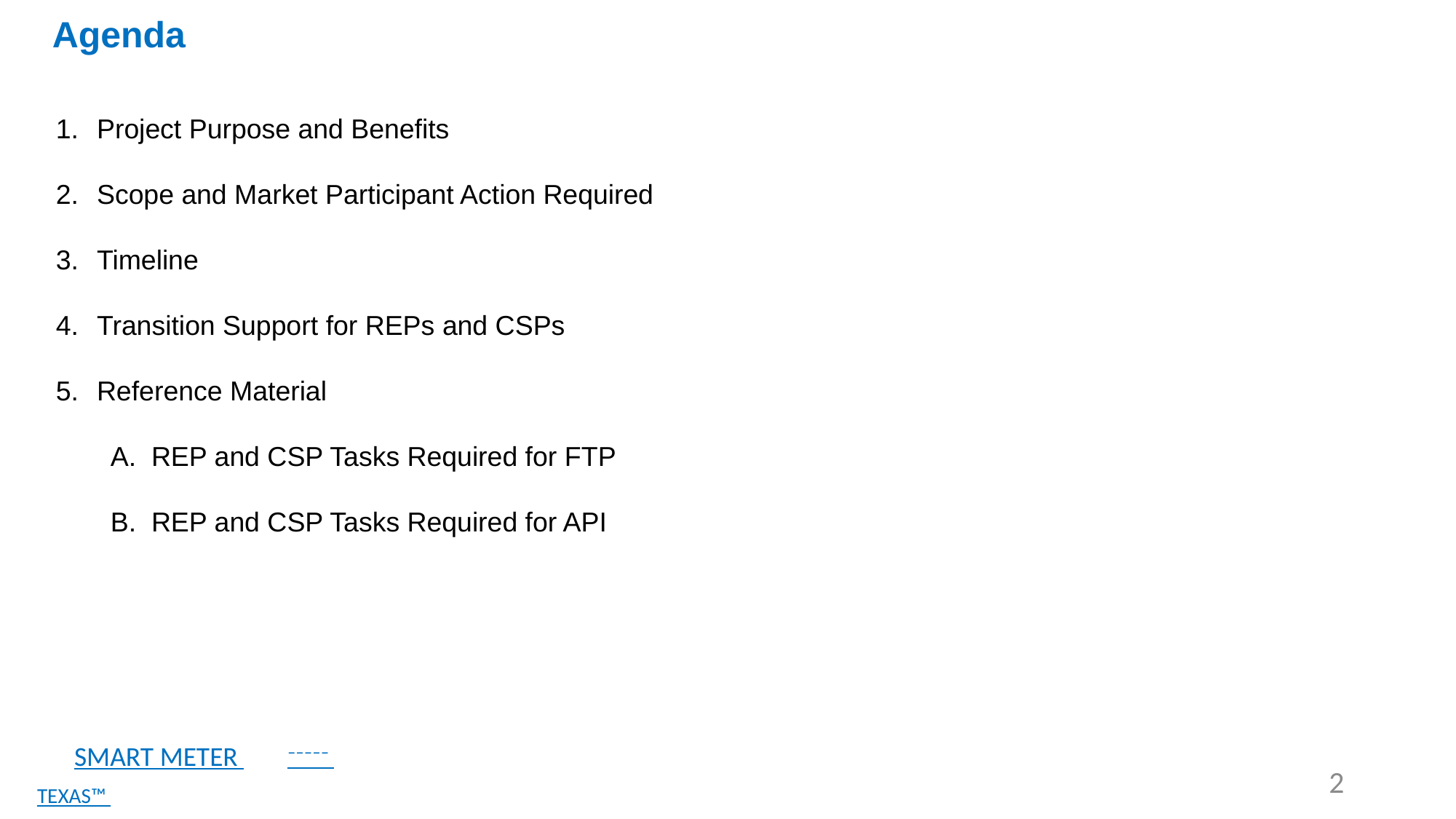

Agenda
Project Purpose and Benefits

Scope and Market Participant Action Required

Timeline

Transition Support for REPs and CSPs

Reference Material

REP and CSP Tasks Required for FTP

REP and CSP Tasks Required for API

      SMART METER
       ¯¯¯¯¯ TEXAS™ ¯¯¯¯¯
2